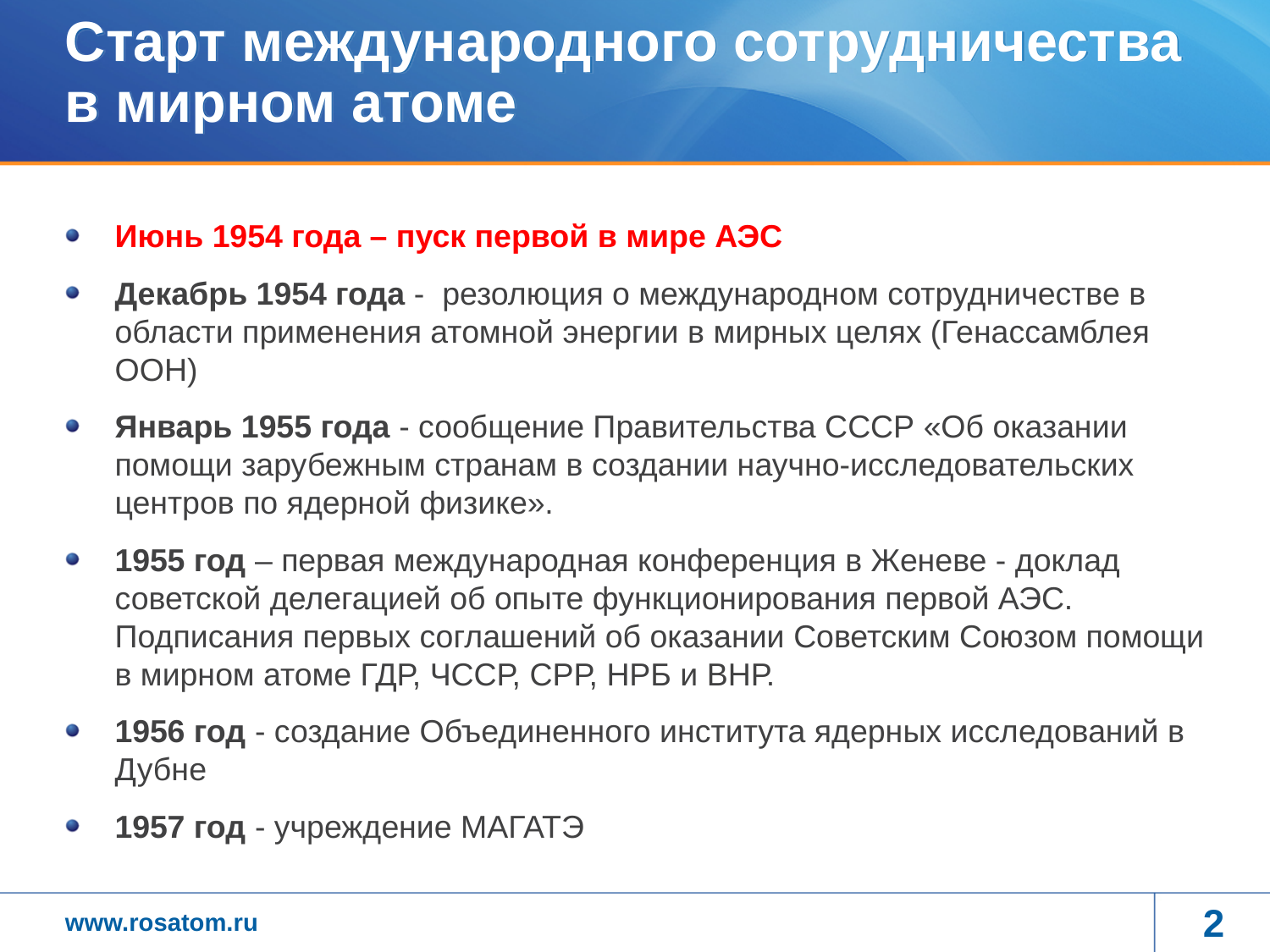

# Старт международного сотрудничества в мирном атоме
Июнь 1954 года – пуск первой в мире АЭС
Декабрь 1954 года -  резолюция о международном сотрудничестве в области применения атомной энергии в мирных целях (Генассамблея ООН)
Январь 1955 года - сообщение Правительства СССР «Об оказании помощи зарубежным странам в создании научно-исследовательских центров по ядерной физике».
1955 год – первая международная конференция в Женеве - доклад советской делегацией об опыте функционирования первой АЭС. Подписания первых соглашений об оказании Советским Союзом помощи в мирном атоме ГДР, ЧССР, СРР, НРБ и ВНР.
1956 год - создание Объединенного института ядерных исследований в Дубне
1957 год - учреждение МАГАТЭ

2